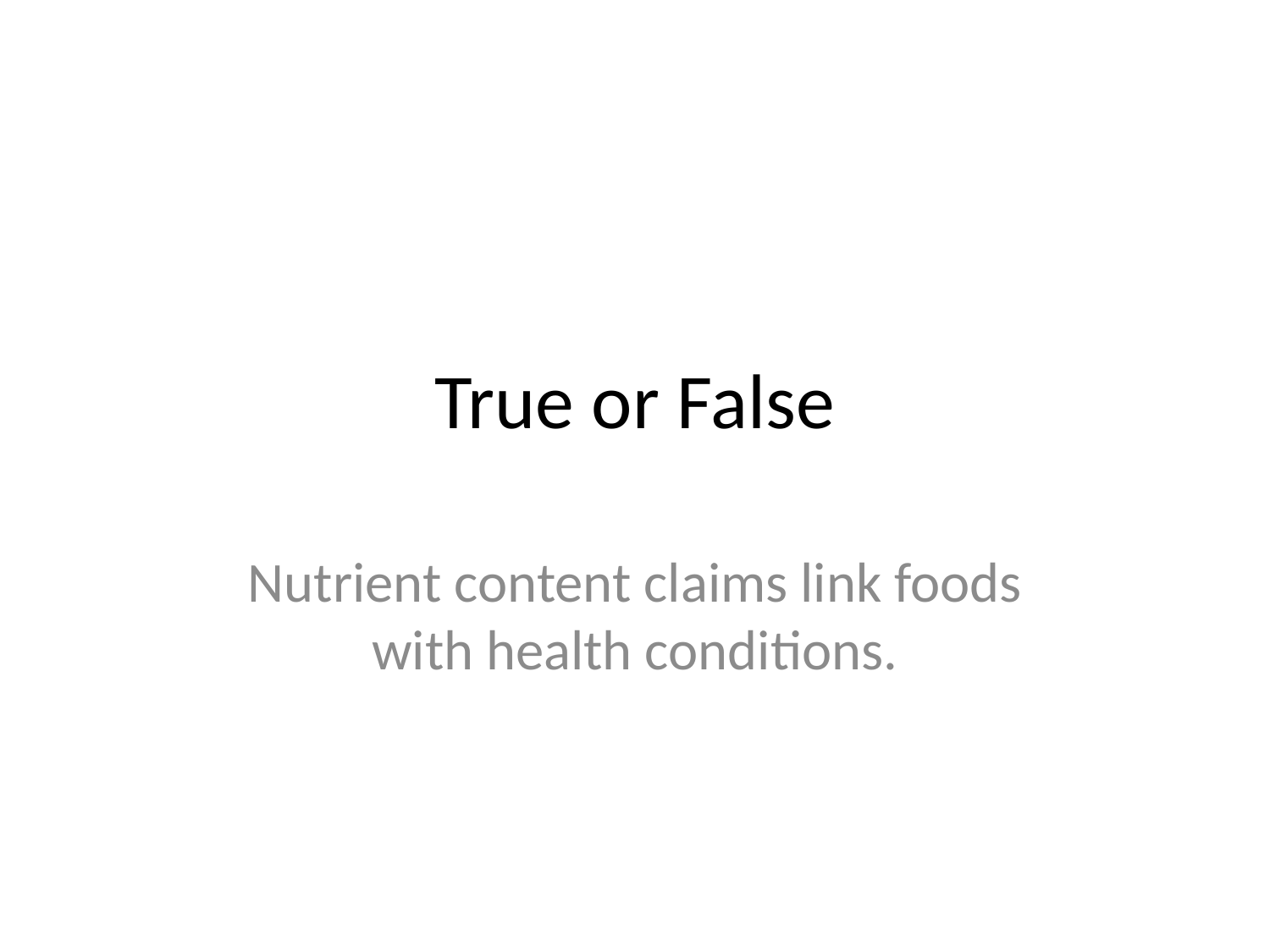

# True or False
Nutrient content claims link foods with health conditions.